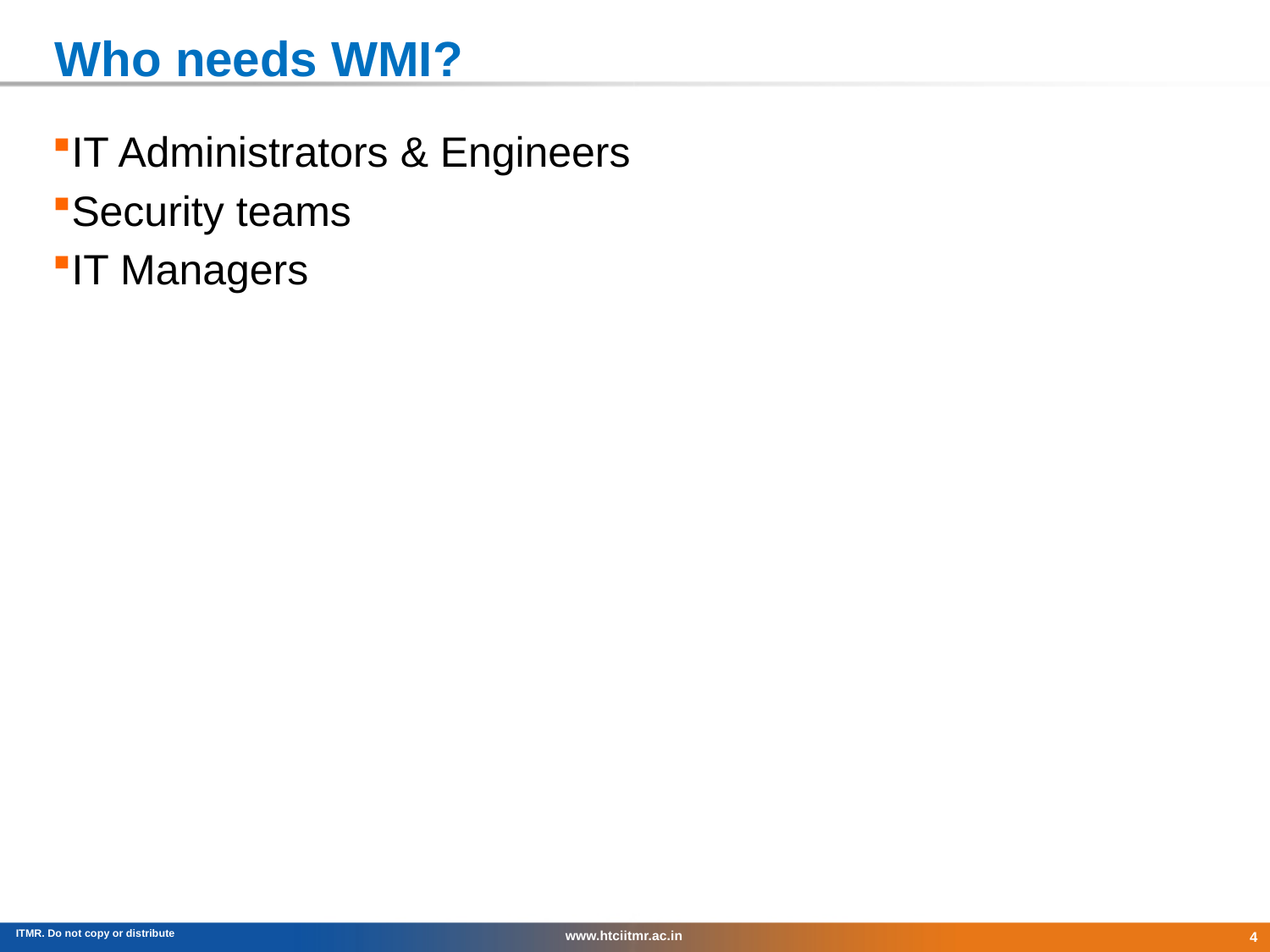

# Who needs WMI?
IT Administrators & Engineers
Security teams
IT Managers